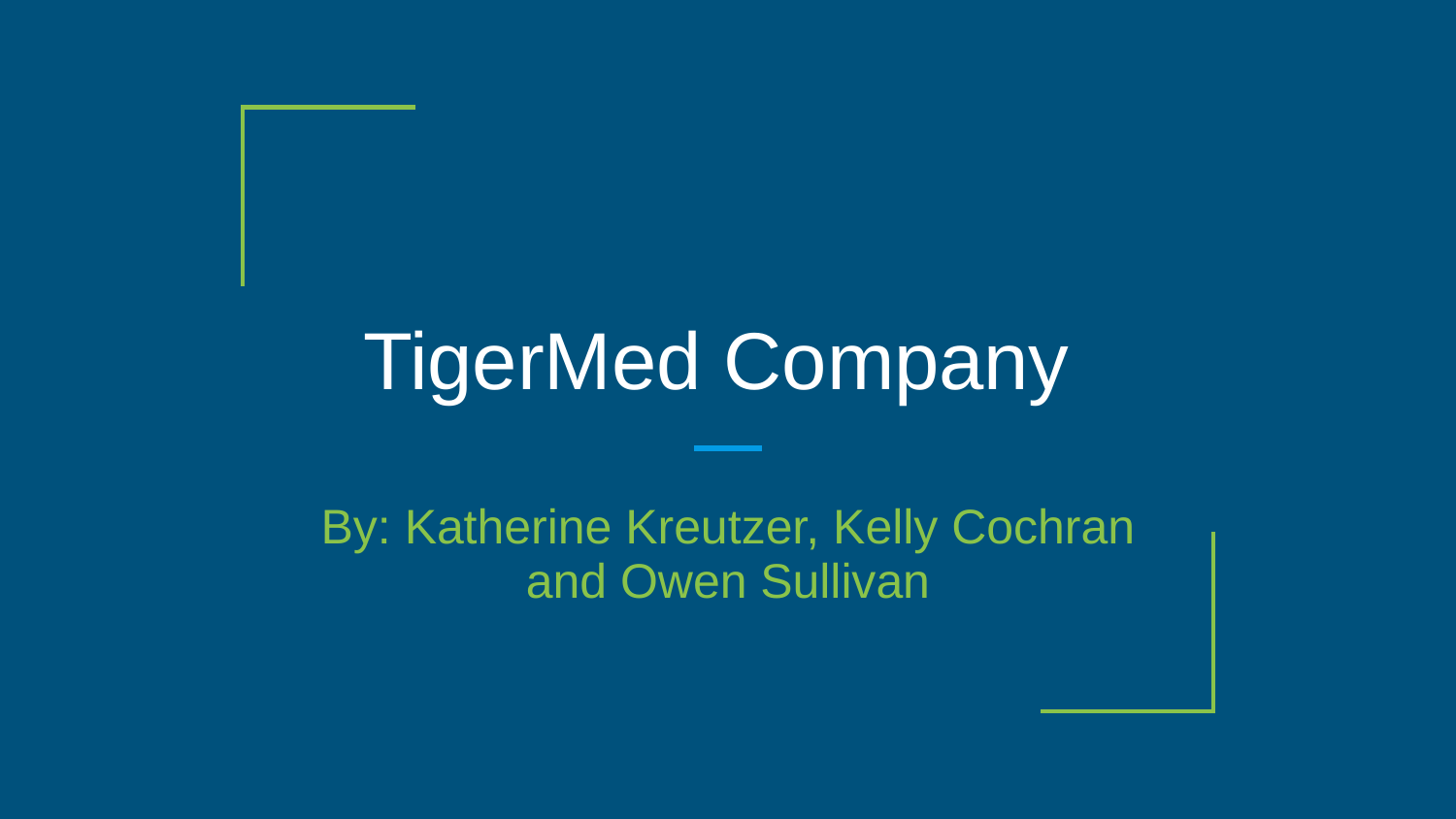

# TigerMed Company
By: Katherine Kreutzer, Kelly Cochran and Owen Sullivan